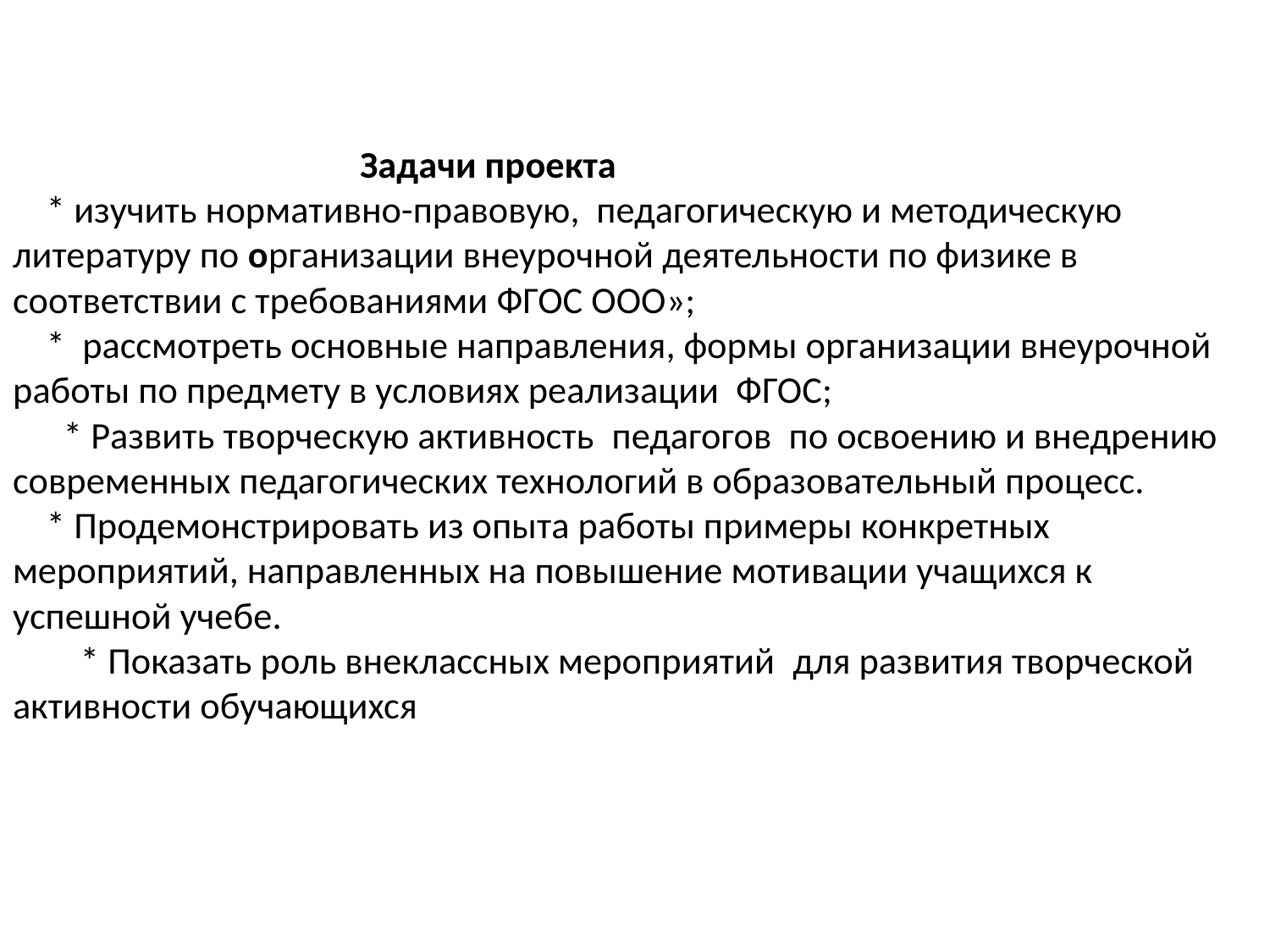

# Задачи проекта * изучить нормативно-правовую,  педагогическую и методическую литературу по организации внеурочной деятельности по физике в соответствии с требованиями ФГОС ООО»; *  рассмотреть основные направления, формы организации внеурочной работы по предмету в условиях реализации  ФГОС; * Развить творческую активность  педагогов  по освоению и внедрению современных педагогических технологий в образовательный процесс. * Продемонстрировать из опыта работы примеры конкретных мероприятий, направленных на повышение мотивации учащихся к успешной учебе. * Показать роль внеклассных мероприятий  для развития творческой  активности обучающихся